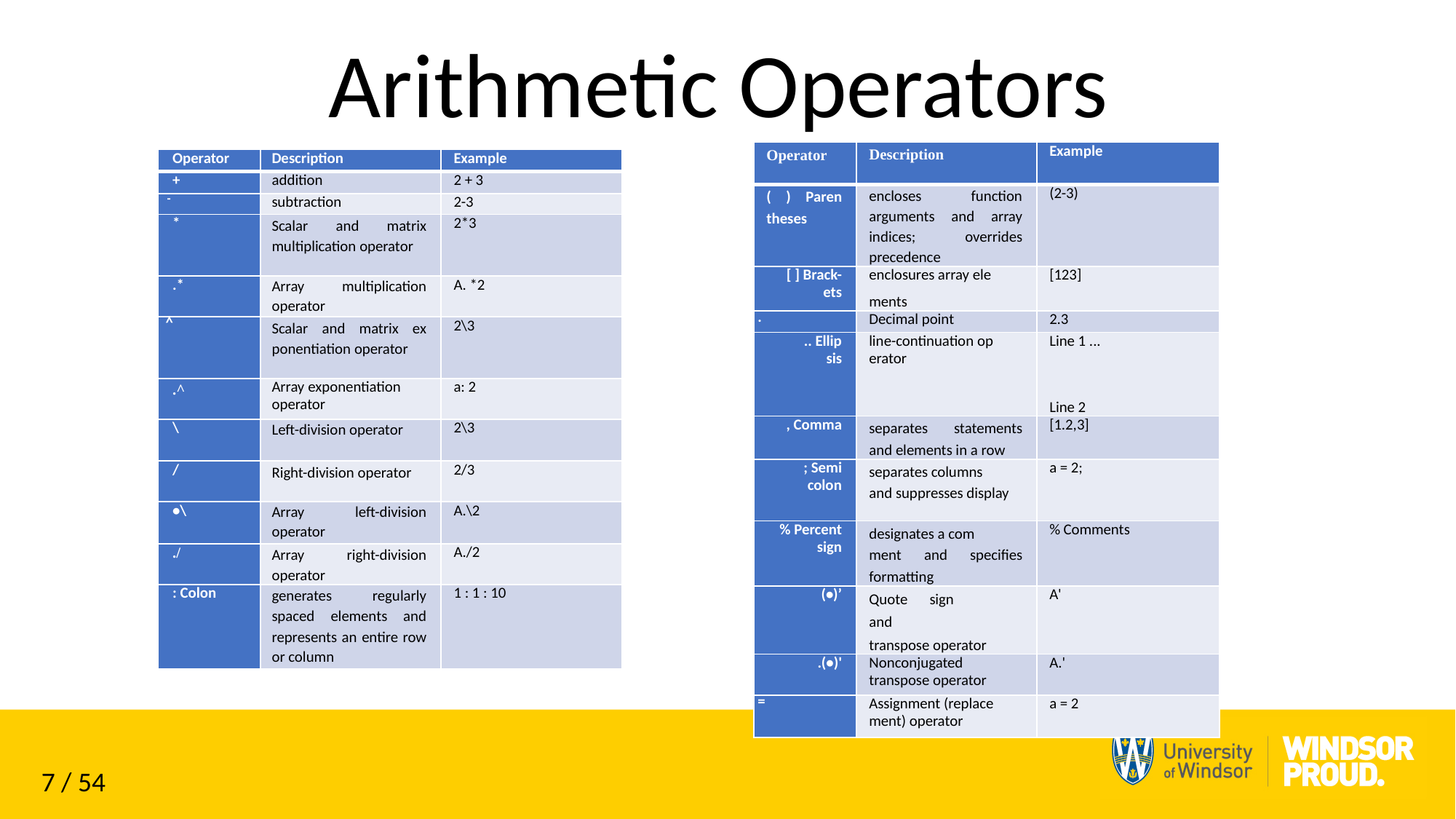

# Arithmetic Operators
| Operator | Description | Example |
| --- | --- | --- |
| ( ) Paren­theses | encloses function arguments and array indices; overrides precedence | (2-3) |
| [ ] Brack- ets | enclosures array ele­ ments | [123] |
| . | Decimal point | 2.3 |
| .. Ellip­ sis | line-continuation op­ erator | Line 1 ... Line 2 |
| , Comma | separates statements and elements in a row | [1.2,3] |
| ; Semi­ colon | separates columns and suppresses dis­play | a = 2; |
| % Percent sign | designates a com­ ment and specifies formatting | % Comments |
| (•)’ | Quote sign and transpose operator | A' |
| .(•)' | Nonconjugated transpose operator | A.' |
| = | Assignment (replace­ ment) operator | a = 2 |
| Operator | Description | Example |
| --- | --- | --- |
| + | addition | 2 + 3 |
| - | subtraction | 2-3 |
| \* | Scalar and matrix multiplication opera­tor | 2\*3 |
| .\* | Array multiplication operator | A. \*2 |
| ^ | Scalar and matrix ex­ponentiation opera­tor | 2\3 |
| .^ | Array exponentiation operator | a: 2 |
| \ | Left-division opera­tor | 2\3 |
| / | Right-division opera­tor | 2/3 |
| •\ | Array left-division operator | A.\2 |
| ./ | Array right-division operator | A./2 |
| : Colon | generates regularly spaced elements and represents an entire row or column | 1 : 1 : 10 |
7